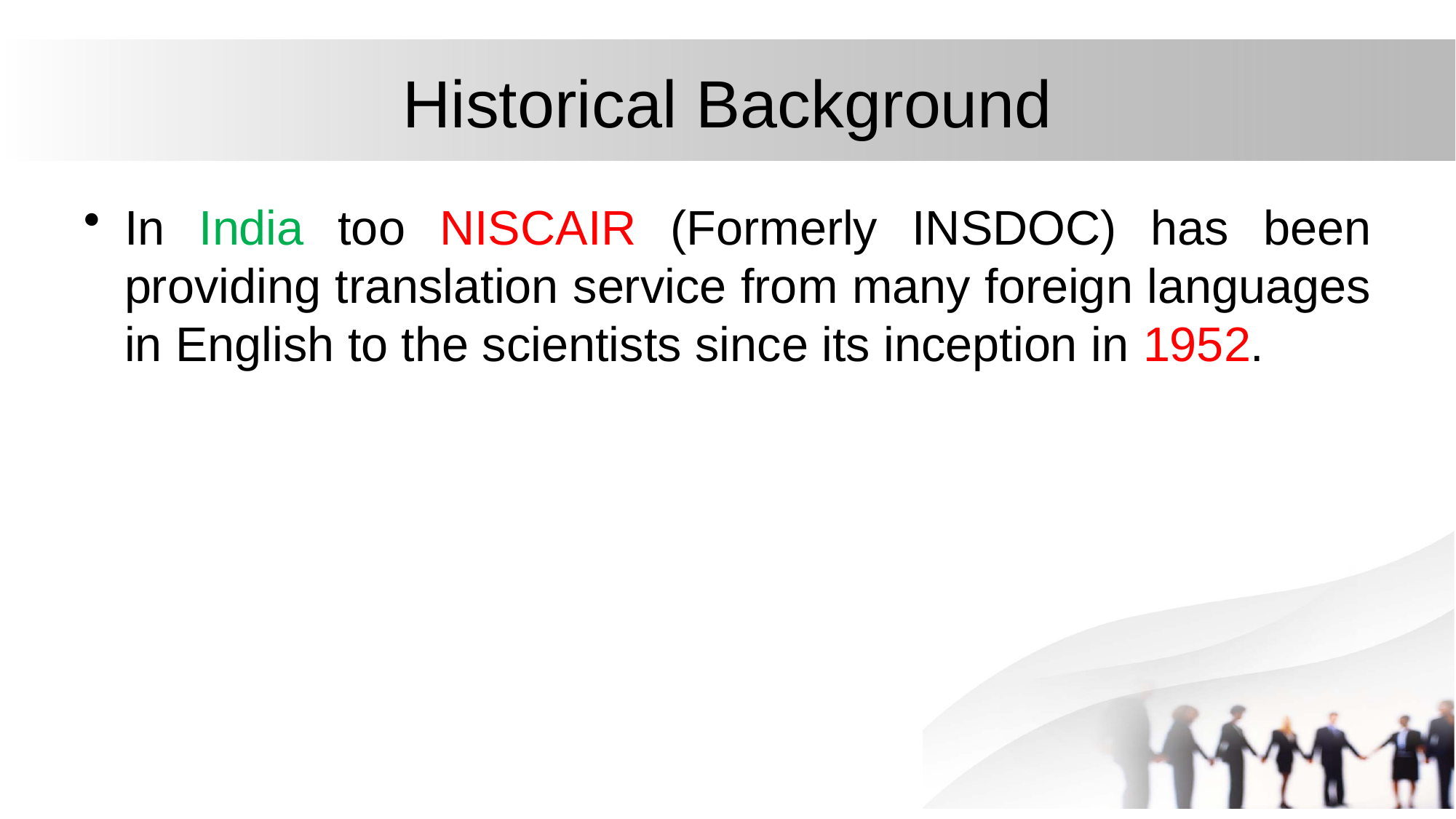

# Historical Background
In India too NISCAIR (Formerly INSDOC) has been providing translation service from many foreign languages in English to the scientists since its inception in 1952.